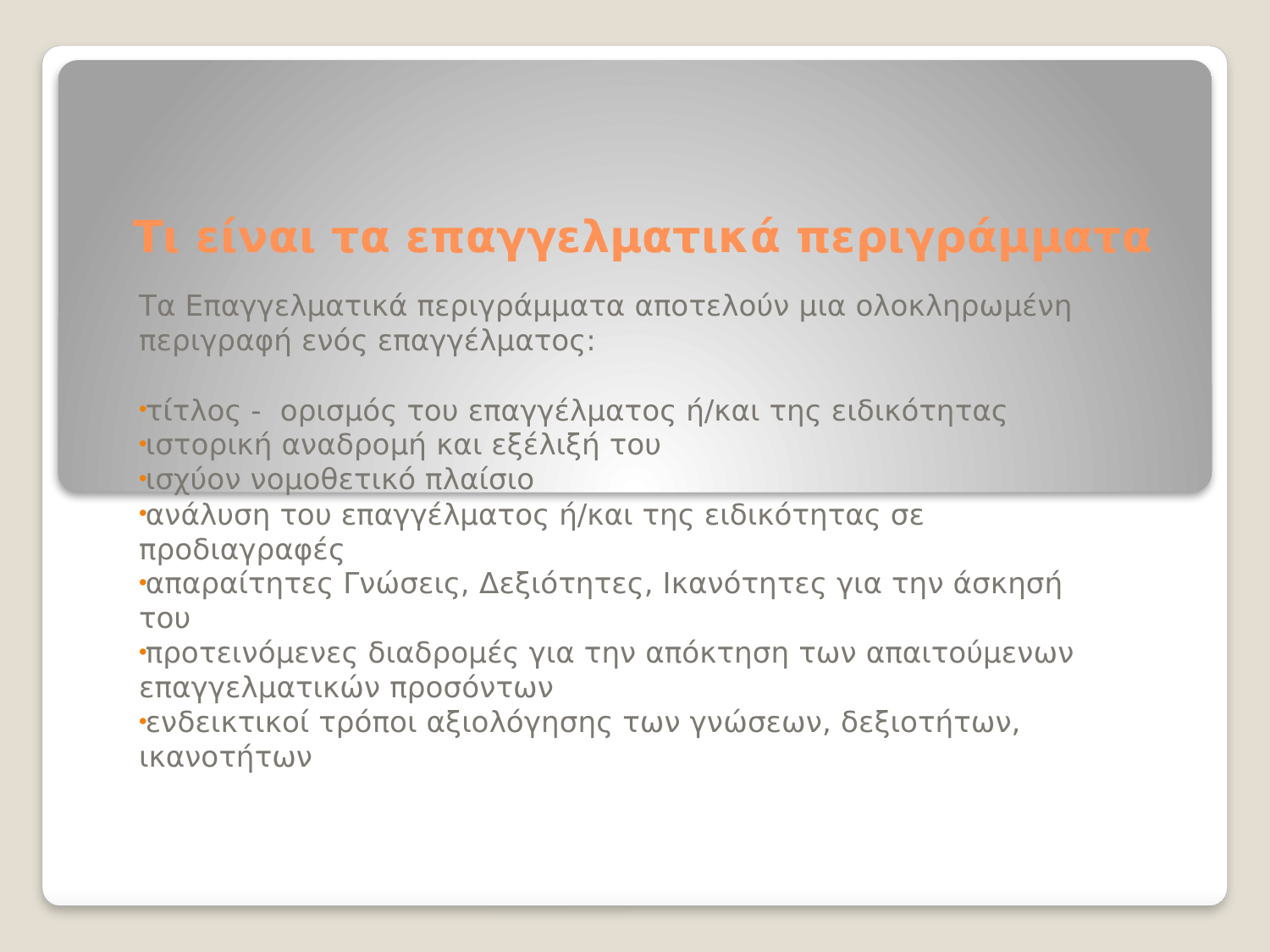

# Τι είναι τα επαγγελματικά περιγράμματα
Τα Επαγγελματικά περιγράμματα αποτελούν μια ολοκληρωμένη περιγραφή ενός επαγγέλματος:

τίτλος -  ορισμός του επαγγέλματος ή/και της ειδικότητας
ιστορική αναδρομή και εξέλιξή του
ισχύον νομοθετικό πλαίσιο
ανάλυση του επαγγέλματος ή/και της ειδικότητας σε προδιαγραφές
απαραίτητες Γνώσεις, Δεξιότητες, Ικανότητες για την άσκησή του
προτεινόμενες διαδρομές για την απόκτηση των απαιτούμενων επαγγελματικών προσόντων
ενδεικτικοί τρόποι αξιολόγησης των γνώσεων, δεξιοτήτων, ικανοτήτων